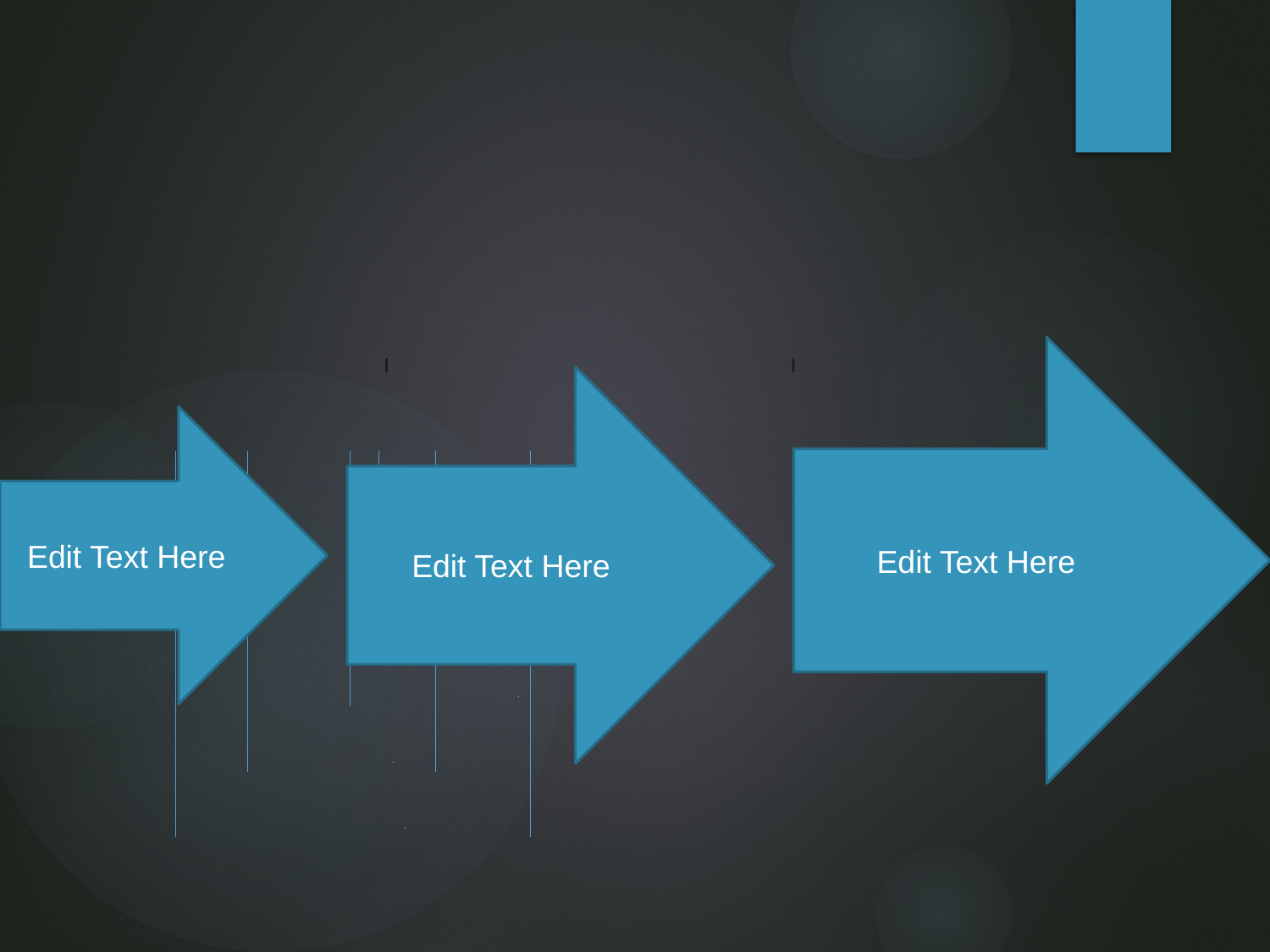

Oct 20
Jan 30
Jun 11
Edit Text Here
Mar 28
Sep 2
Edit Text Here
Edit Text Here